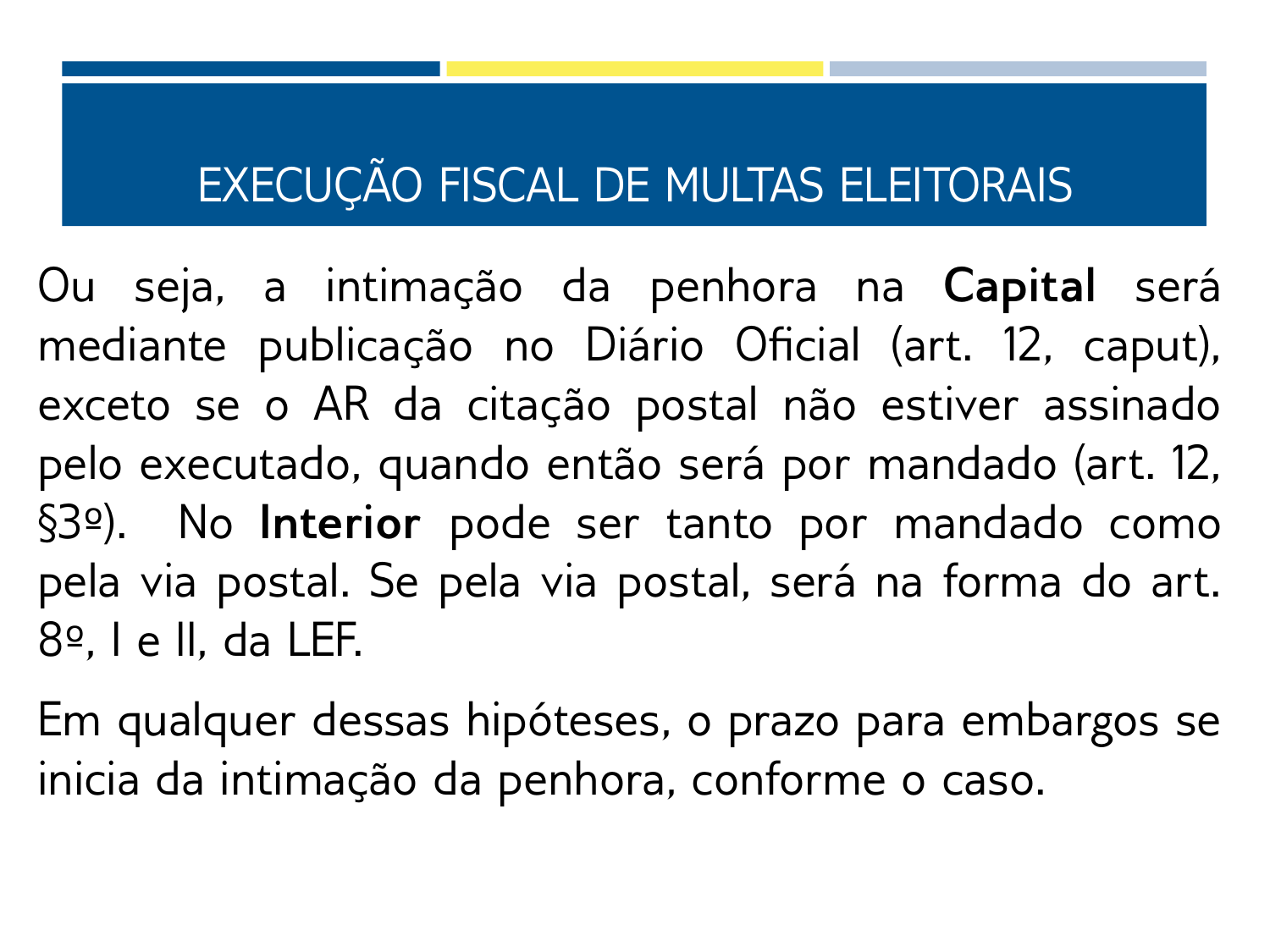

# EXECUÇÃO FISCAL DE MULTAS ELEITORAIS
Ou seja, a intimação da penhora na Capital será mediante publicação no Diário Oficial (art. 12, caput), exceto se o AR da citação postal não estiver assinado pelo executado, quando então será por mandado (art. 12, §3º).  No Interior pode ser tanto por mandado como pela via postal. Se pela via postal, será na forma do art. 8º, I e II, da LEF.
Em qualquer dessas hipóteses, o prazo para embargos se inicia da intimação da penhora, conforme o caso.